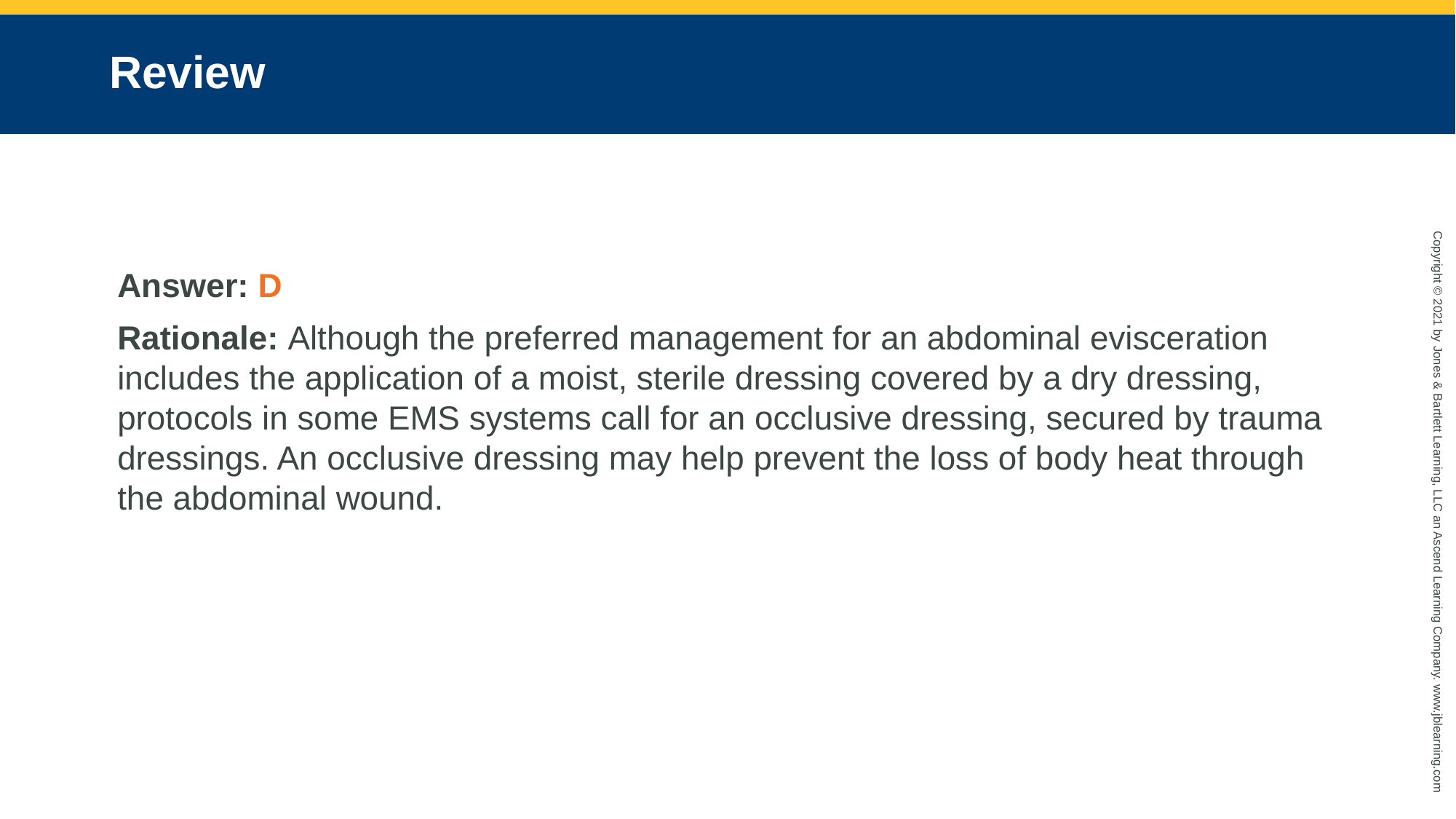

# Review
Answer: D
Rationale: Although the preferred management for an abdominal evisceration includes the application of a moist, sterile dressing covered by a dry dressing, protocols in some EMS systems call for an occlusive dressing, secured by trauma dressings. An occlusive dressing may help prevent the loss of body heat through the abdominal wound.